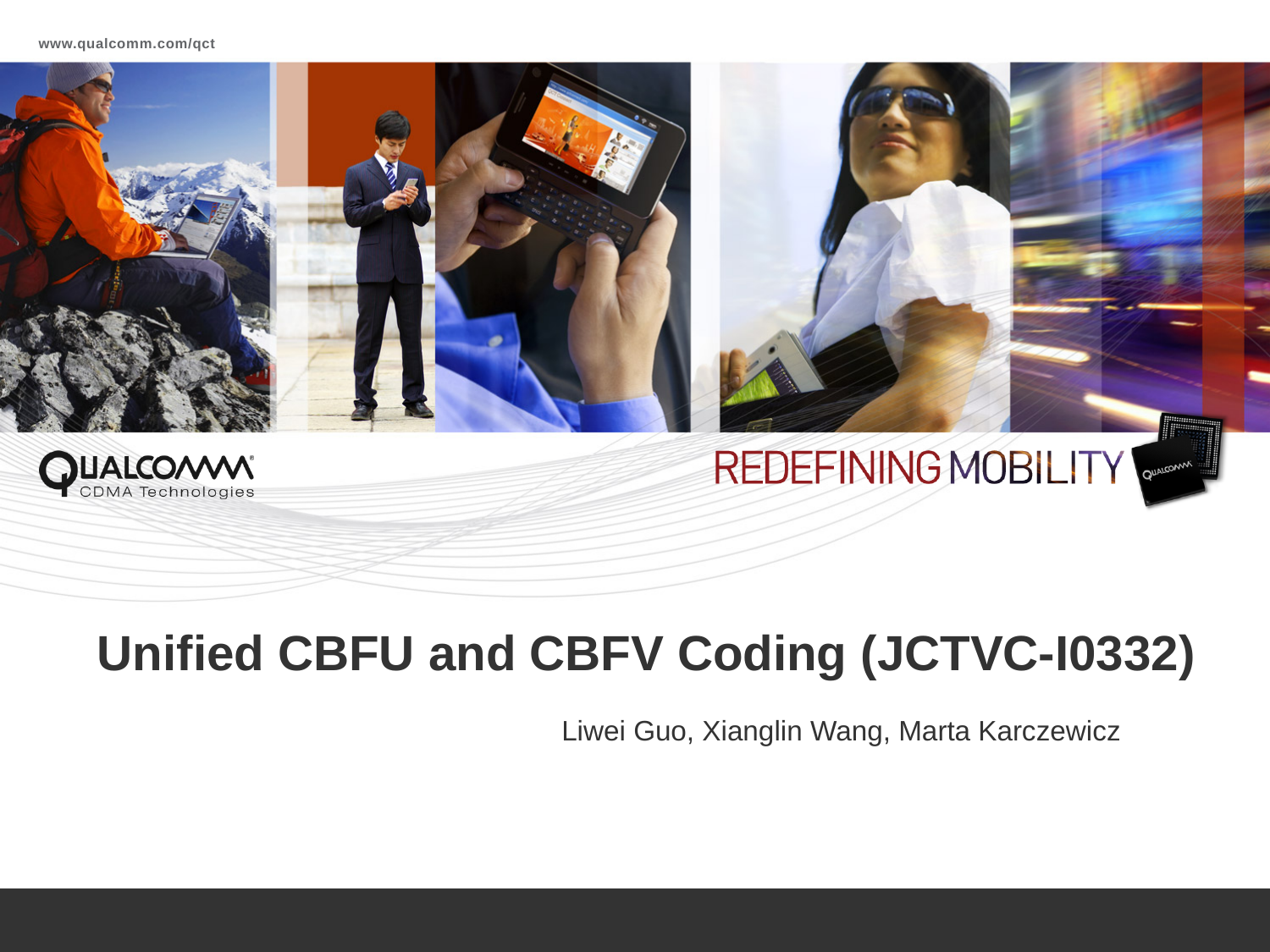

# Unified CBFU and CBFV Coding (JCTVC-I0332)
Liwei Guo, Xianglin Wang, Marta Karczewicz